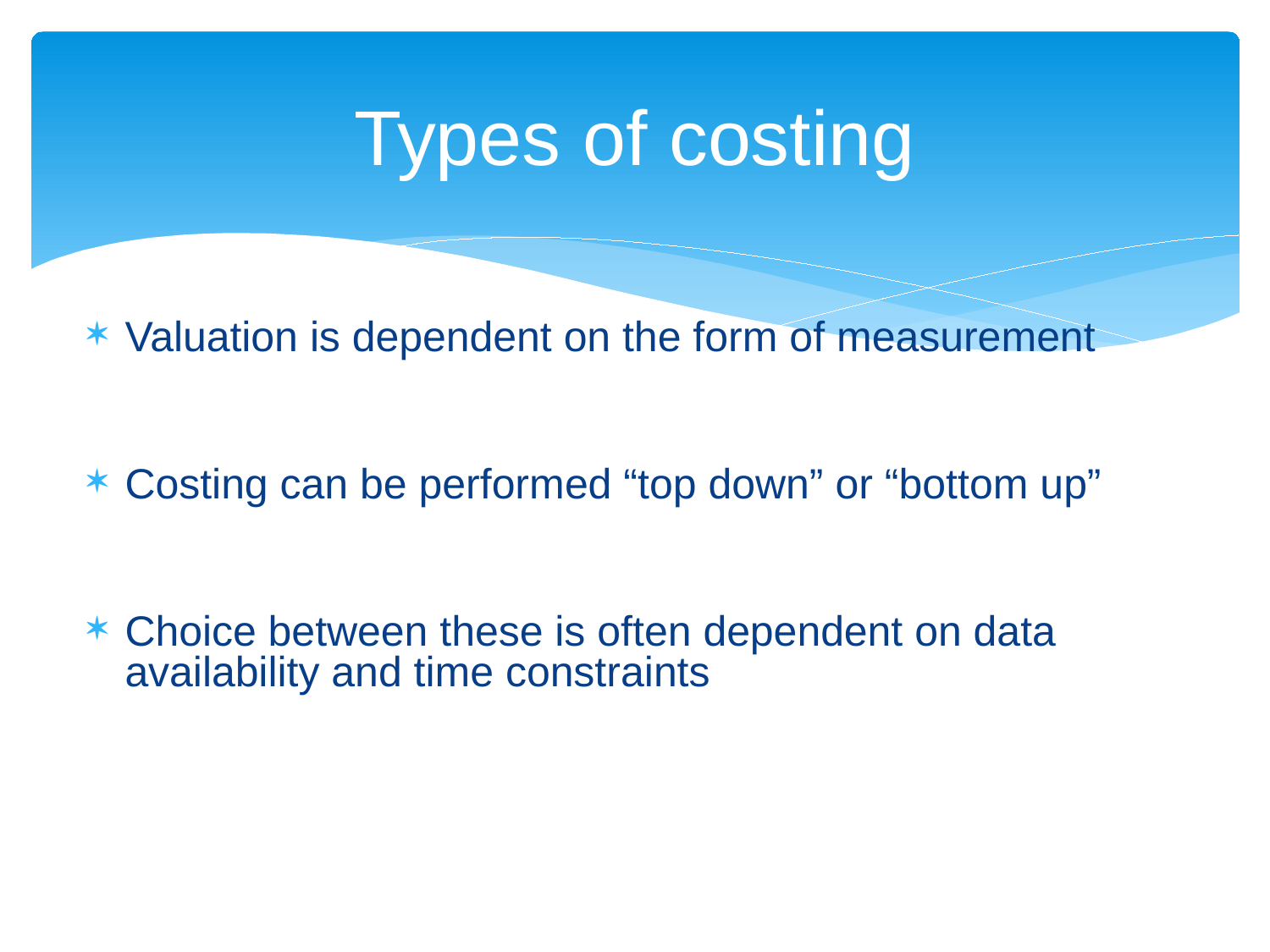

# Types of costing

Valuation is dependent on the form of measurement

Costing can be performed “top down” or “bottom up”

Choice between these is often dependent on data availability and time constraints